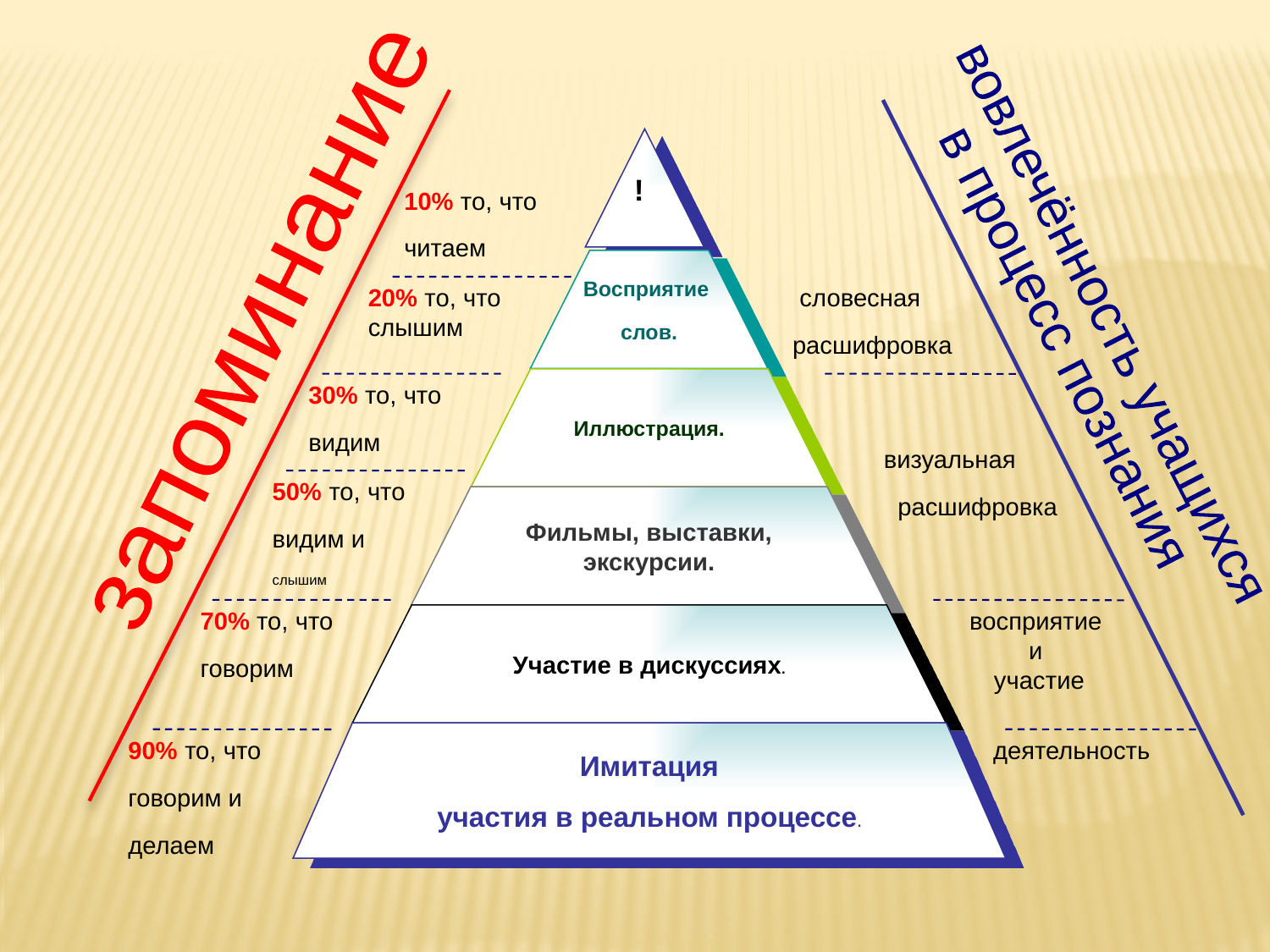

!
10% то, что
читаем
Восприятие
слов.
20% то, что слышим

     словесная
    расшифровка
 вовлечённость учащихся
 в процесс познания
 запоминание
Иллюстрация.
30% то, что
видим

     визуальная
       расшифровка
50% то, что
видим и
слышим

Фильмы, выставки, экскурсии.
70% то, что
говорим

восприятие
и
 участие

Участие в дискуссиях.
Имитация
участия в реальном процессе.
90% то, что
говорим и
делаем

деятельность